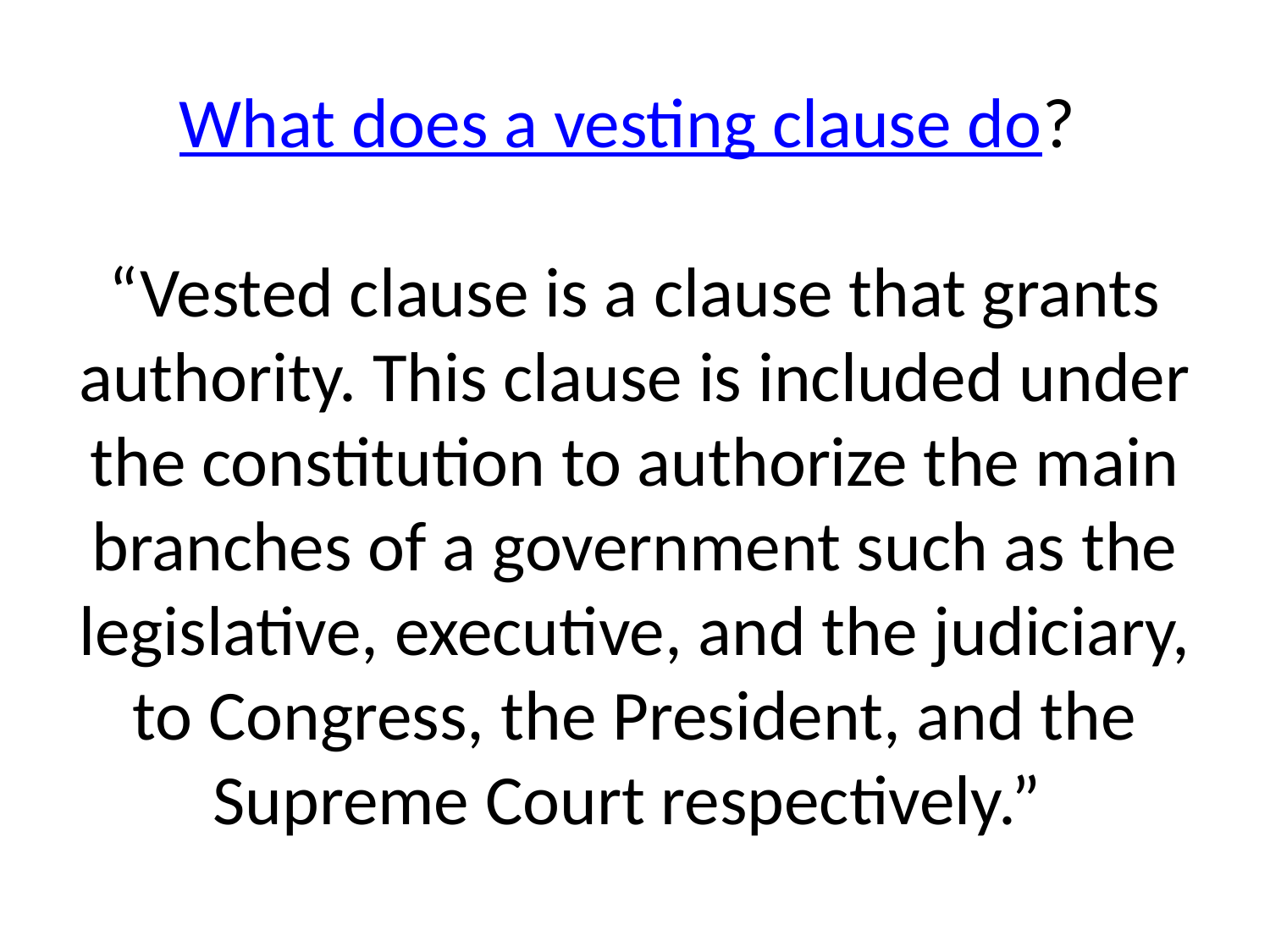

# What does a vesting clause do? “Vested clause is a clause that grants authority. This clause is included under the constitution to authorize the main branches of a government such as the legislative, executive, and the judiciary, to Congress, the President, and the Supreme Court respectively.”